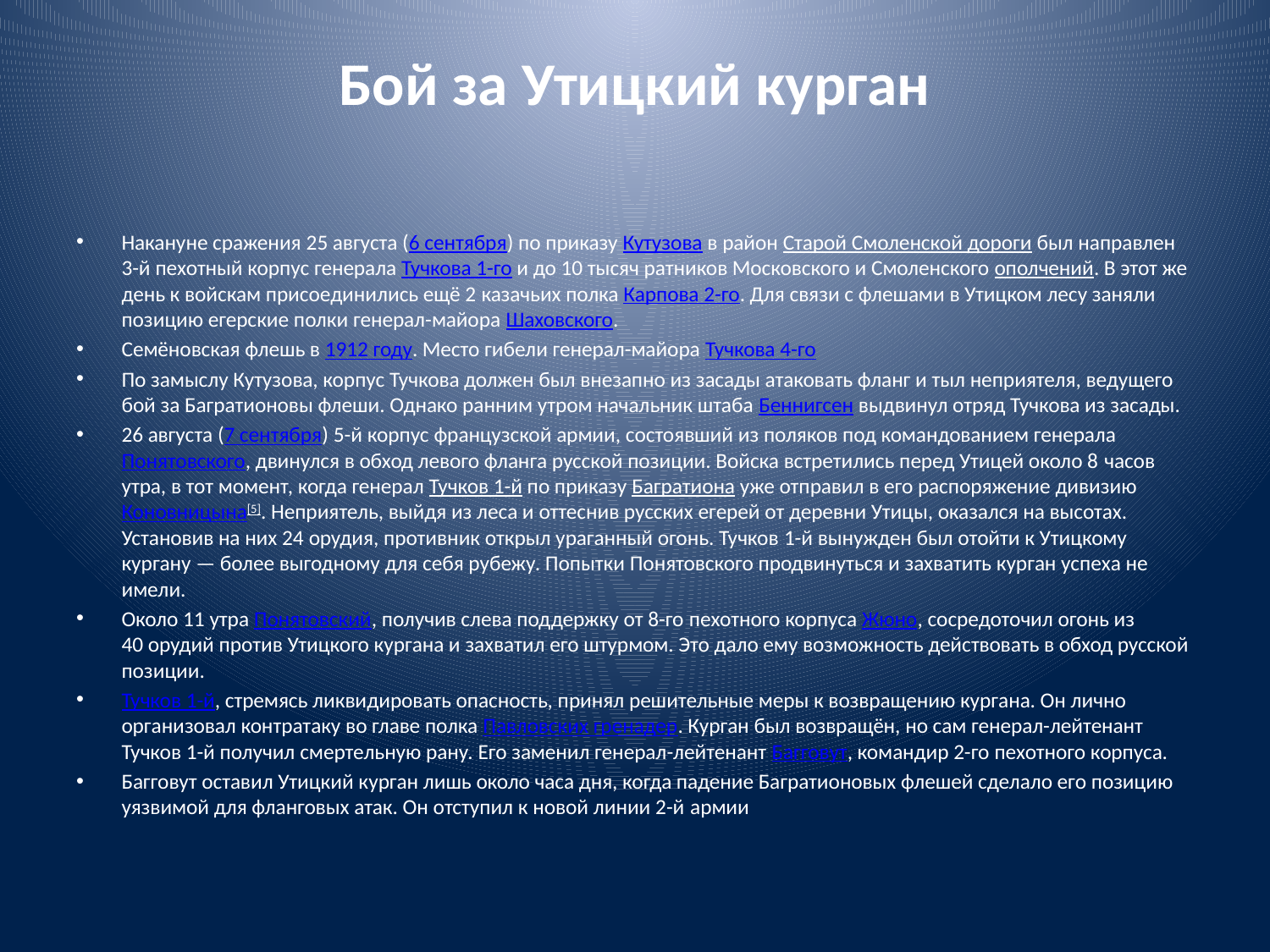

# Бой за Утицкий курган
Накануне сражения 25 августа (6 сентября) по приказу Кутузова в район Старой Смоленской дороги был направлен 3-й пехотный корпус генерала Тучкова 1-го и до 10 тысяч ратников Московского и Смоленского ополчений. В этот же день к войскам присоединились ещё 2 казачьих полка Карпова 2-го. Для связи с флешами в Утицком лесу заняли позицию егерские полки генерал-майора Шаховского.
Семёновская флешь в 1912 году. Место гибели генерал-майора Тучкова 4-го
По замыслу Кутузова, корпус Тучкова должен был внезапно из засады атаковать фланг и тыл неприятеля, ведущего бой за Багратионовы флеши. Однако ранним утром начальник штаба Беннигсен выдвинул отряд Тучкова из засады.
26 августа (7 сентября) 5-й корпус французской армии, состоявший из поляков под командованием генерала Понятовского, двинулся в обход левого фланга русской позиции. Войска встретились перед Утицей около 8 часов утра, в тот момент, когда генерал Тучков 1-й по приказу Багратиона уже отправил в его распоряжение дивизию Коновницына[5]. Неприятель, выйдя из леса и оттеснив русских егерей от деревни Утицы, оказался на высотах. Установив на них 24 орудия, противник открыл ураганный огонь. Тучков 1-й вынужден был отойти к Утицкому кургану — более выгодному для себя рубежу. Попытки Понятовского продвинуться и захватить курган успеха не имели.
Около 11 утра Понятовский, получив слева поддержку от 8-го пехотного корпуса Жюно, сосредоточил огонь из 40 орудий против Утицкого кургана и захватил его штурмом. Это дало ему возможность действовать в обход русской позиции.
Тучков 1-й, стремясь ликвидировать опасность, принял решительные меры к возвращению кургана. Он лично организовал контратаку во главе полка Павловских гренадер. Курган был возвращён, но сам генерал-лейтенант Тучков 1-й получил смертельную рану. Его заменил генерал-лейтенант Багговут, командир 2-го пехотного корпуса.
Багговут оставил Утицкий курган лишь около часа дня, когда падение Багратионовых флешей сделало его позицию уязвимой для фланговых атак. Он отступил к новой линии 2-й армии